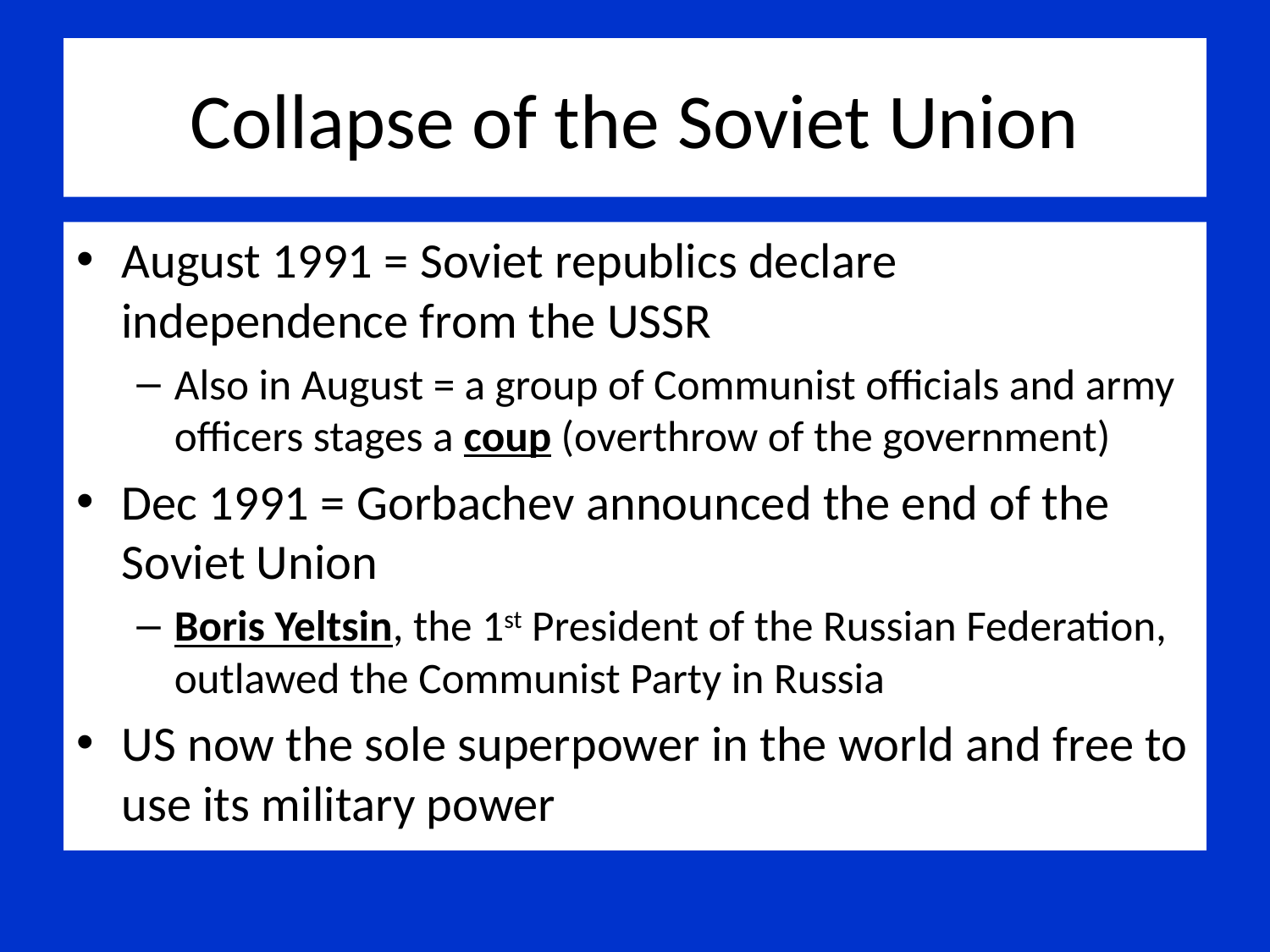

# Collapse of the Soviet Union
August 1991 = Soviet republics declare independence from the USSR
Also in August = a group of Communist officials and army officers stages a coup (overthrow of the government)
Dec 1991 = Gorbachev announced the end of the Soviet Union
Boris Yeltsin, the 1st President of the Russian Federation, outlawed the Communist Party in Russia
US now the sole superpower in the world and free to use its military power